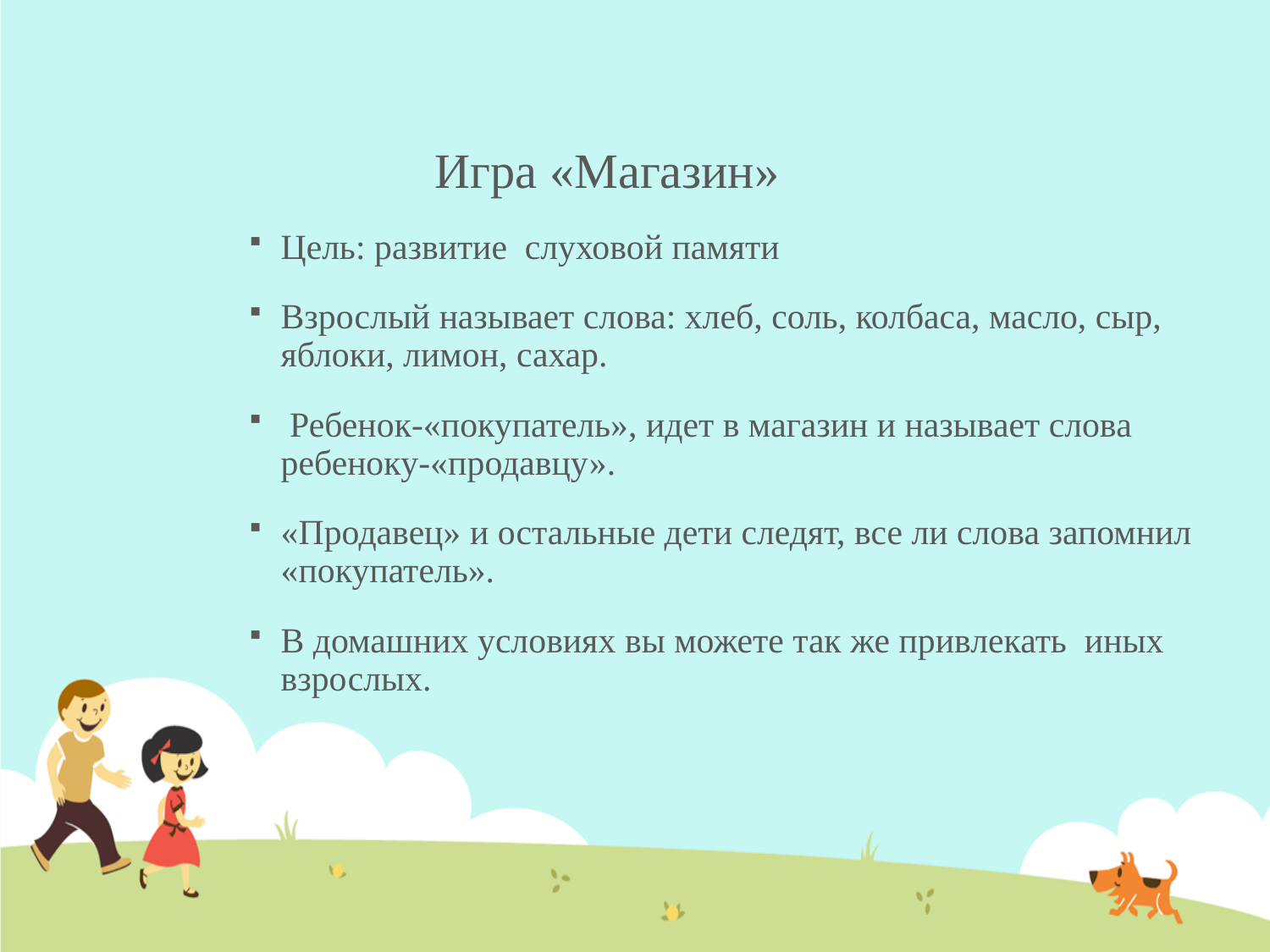

# Игра «Магазин»
Цель: развитие  слуховой памяти
Взрослый называет слова: хлеб, соль, колбаса, масло, сыр, яблоки, лимон, сахар.
 Ребенок-«покупатель», идет в магазин и называет слова ребеноку-«продавцу».
«Продавец» и остальные дети следят, все ли слова запомнил «покупатель».
В домашних условиях вы можете так же привлекать  иных взрослых.